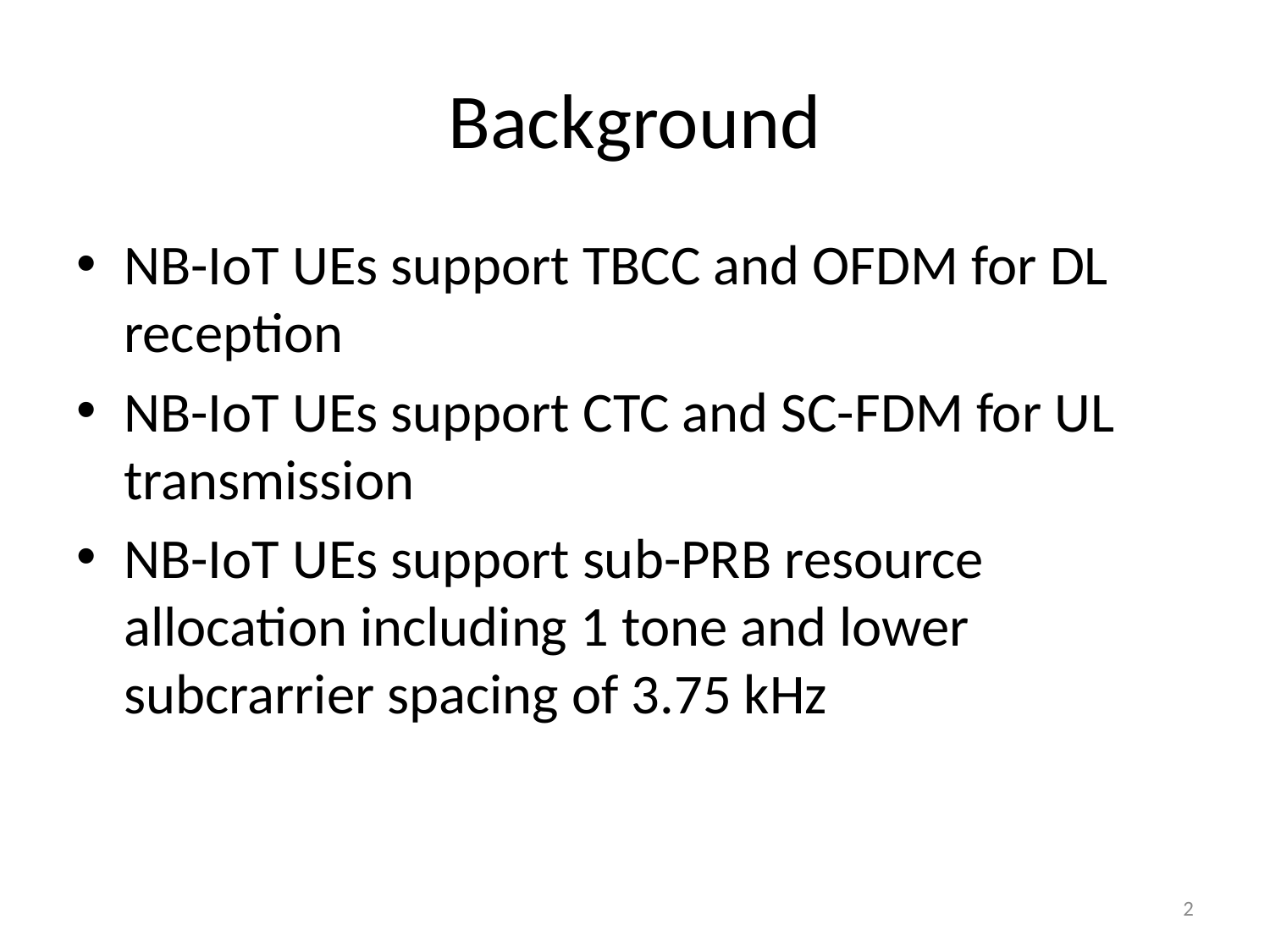

# Background
NB-IoT UEs support TBCC and OFDM for DL reception
NB-IoT UEs support CTC and SC-FDM for UL transmission
NB-IoT UEs support sub-PRB resource allocation including 1 tone and lower subcrarrier spacing of 3.75 kHz
2